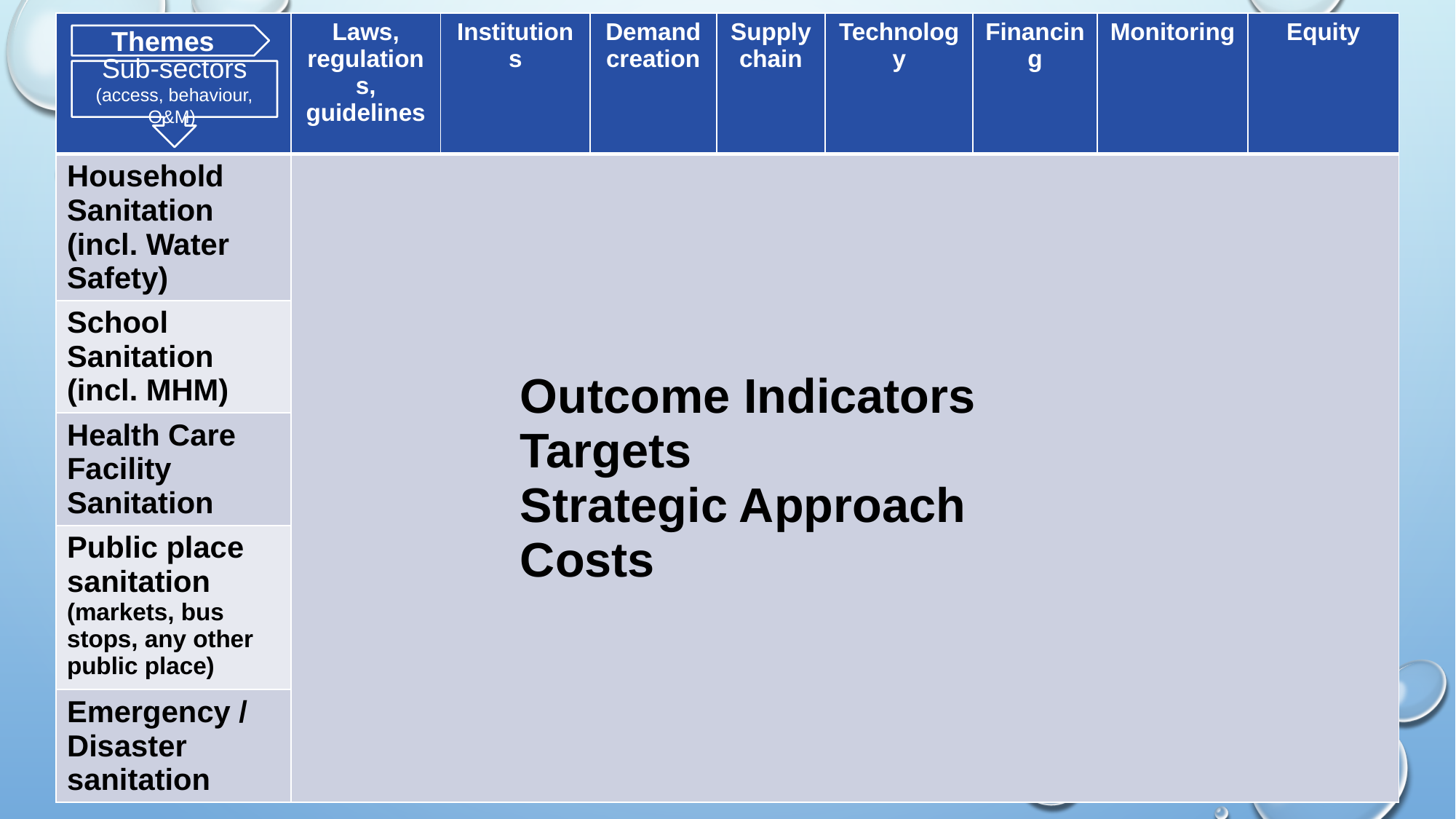

|  | Laws, regulations, guidelines | Institutions | Demand creation | Supply chain | Technology | Financing | Monitoring | Equity |
| --- | --- | --- | --- | --- | --- | --- | --- | --- |
| Household Sanitation (incl. Water Safety) | Outcome Indicators Targets Strategic Approach Costs |  |  |  |  |  |  |  |
| School Sanitation (incl. MHM) |  |  |  |  |  |  |  |  |
| Health Care Facility Sanitation |  |  |  |  |  |  |  |  |
| Public place sanitation (markets, bus stops, any other public place) |  |  |  |  |  |  |  |  |
| Emergency / Disaster sanitation |  |  |  |  |  |  |  |  |
Themes
Sub-sectors (access, behaviour, O&M)
#